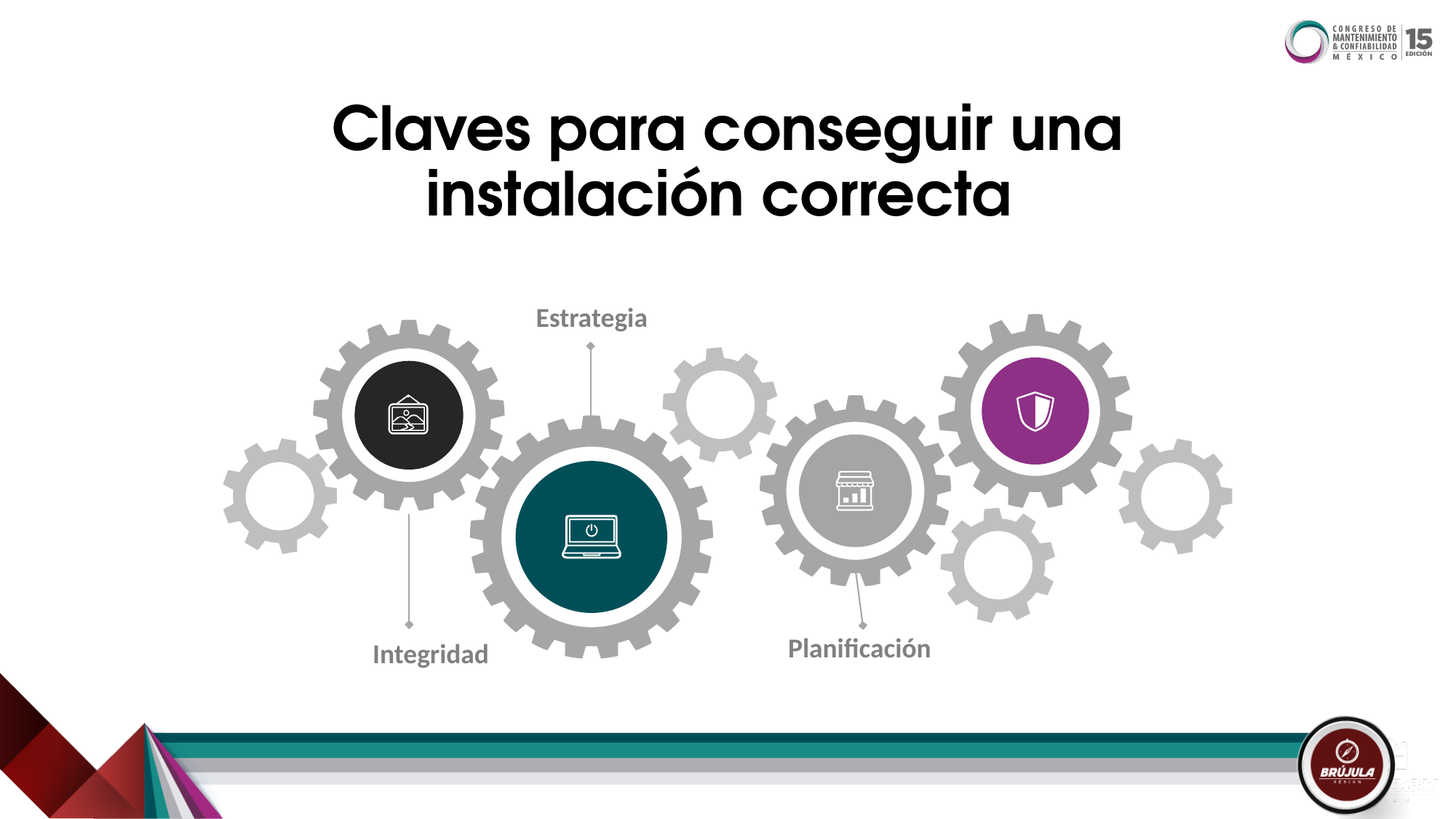

# Claves para conseguir una instalación correcta
Estrategia

Planificación
Integridad